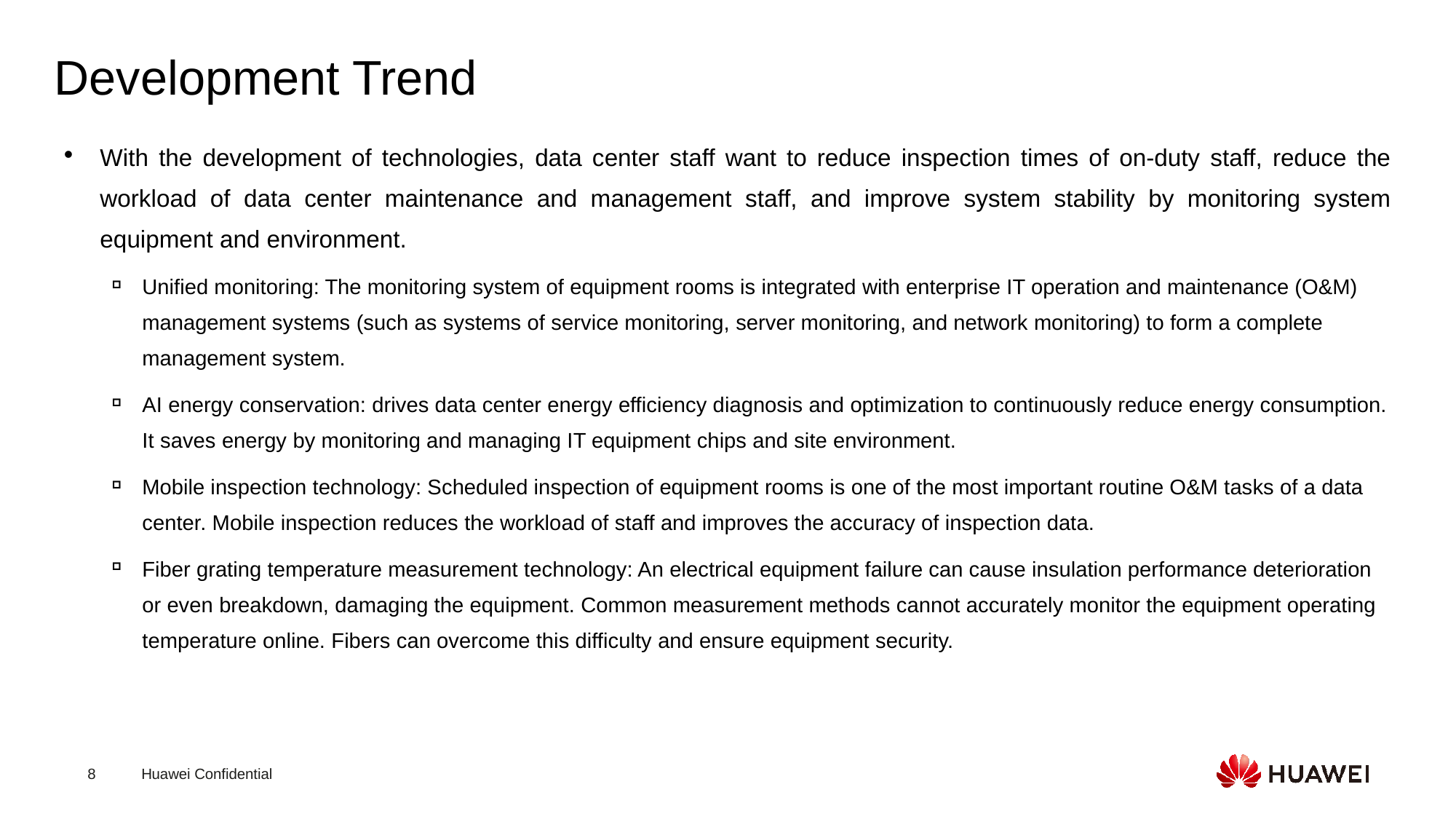

# Development Trend
With the development of technologies, data center staff want to reduce inspection times of on-duty staff, reduce the workload of data center maintenance and management staff, and improve system stability by monitoring system equipment and environment.
Unified monitoring: The monitoring system of equipment rooms is integrated with enterprise IT operation and maintenance (O&M) management systems (such as systems of service monitoring, server monitoring, and network monitoring) to form a complete management system.
AI energy conservation: drives data center energy efficiency diagnosis and optimization to continuously reduce energy consumption. It saves energy by monitoring and managing IT equipment chips and site environment.
Mobile inspection technology: Scheduled inspection of equipment rooms is one of the most important routine O&M tasks of a data center. Mobile inspection reduces the workload of staff and improves the accuracy of inspection data.
Fiber grating temperature measurement technology: An electrical equipment failure can cause insulation performance deterioration or even breakdown, damaging the equipment. Common measurement methods cannot accurately monitor the equipment operating temperature online. Fibers can overcome this difficulty and ensure equipment security.